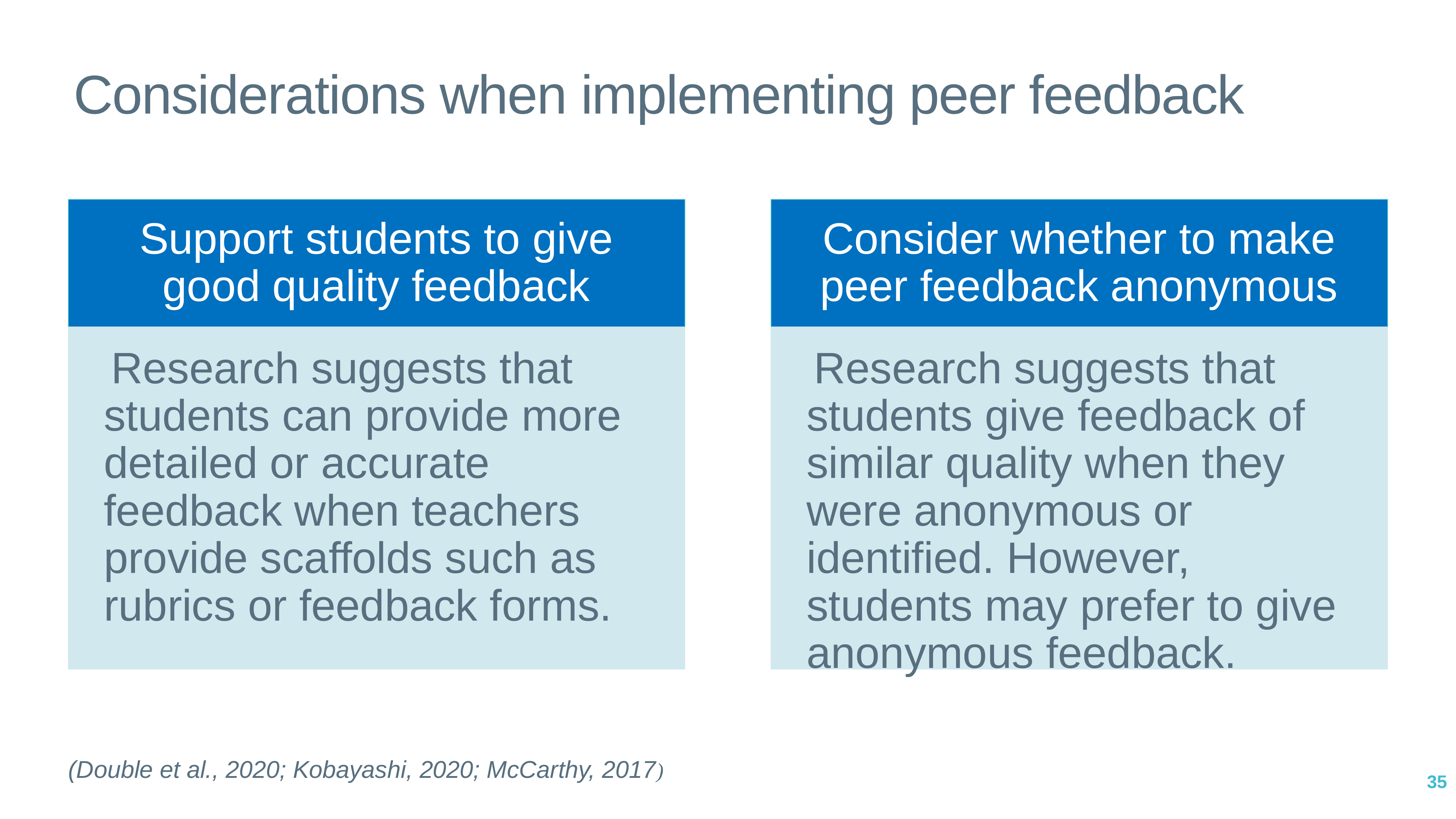

Considerations when implementing peer feedback
Support students to give good quality feedback
  Research suggests that students can provide more detailed or accurate feedback when teachers provide scaffolds such as rubrics or feedback forms.
Consider whether to make peer feedback anonymous
  Research suggests that students give feedback of similar quality when they were anonymous or identified. However, students may prefer to give anonymous feedback.
(Double et al., 2020; Kobayashi, 2020; McCarthy, 2017)
35